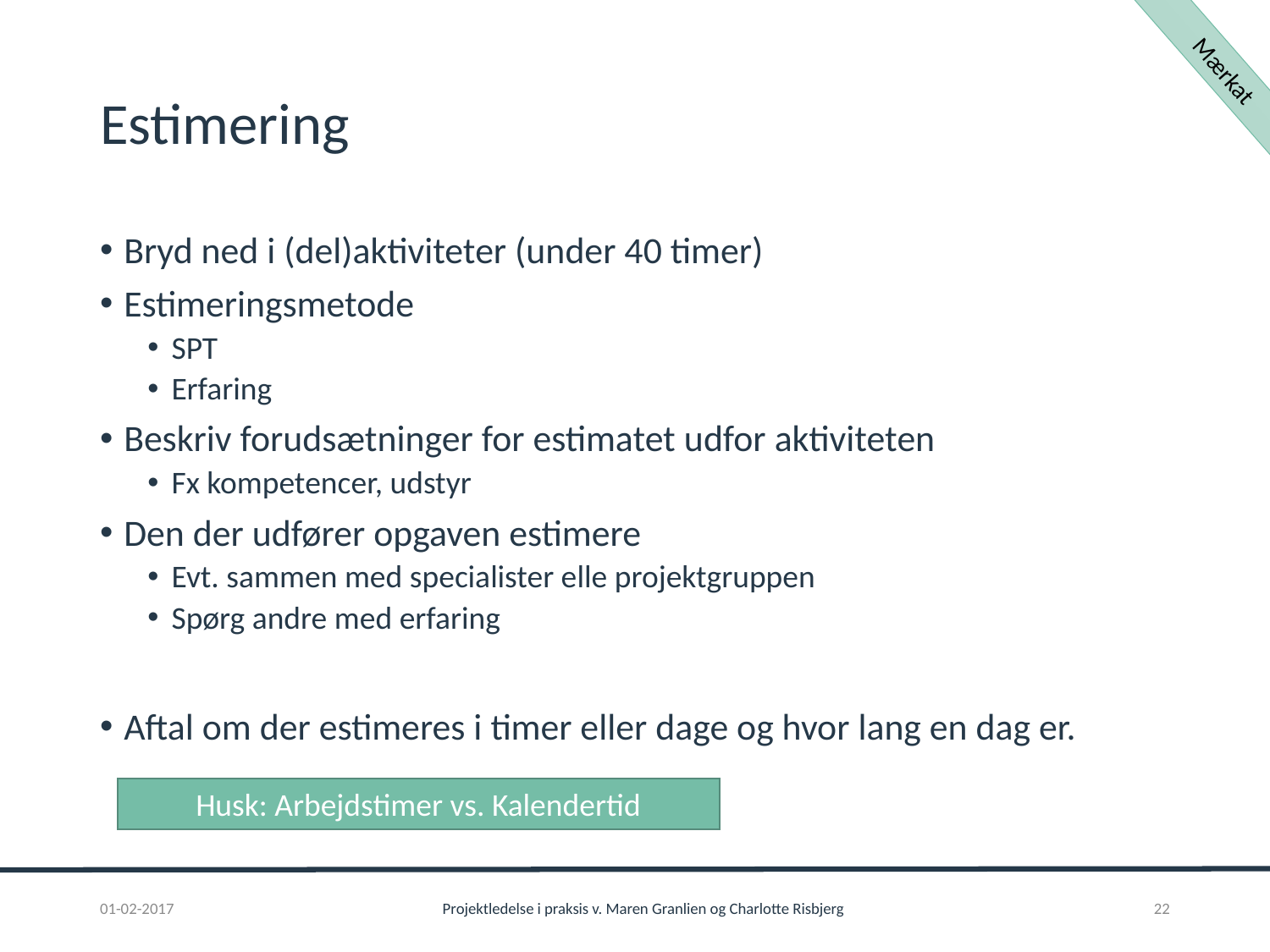

# Estimering
Mærkat
Bryd ned i (del)aktiviteter (under 40 timer)
Estimeringsmetode
SPT
Erfaring
Beskriv forudsætninger for estimatet udfor aktiviteten
Fx kompetencer, udstyr
Den der udfører opgaven estimere
Evt. sammen med specialister elle projektgruppen
Spørg andre med erfaring

Aftal om der estimeres i timer eller dage og hvor lang en dag er.

Husk: Arbejdstimer vs. Kalendertid
01-02-2017
Projektledelse i praksis v. Maren Granlien og Charlotte Risbjerg
22